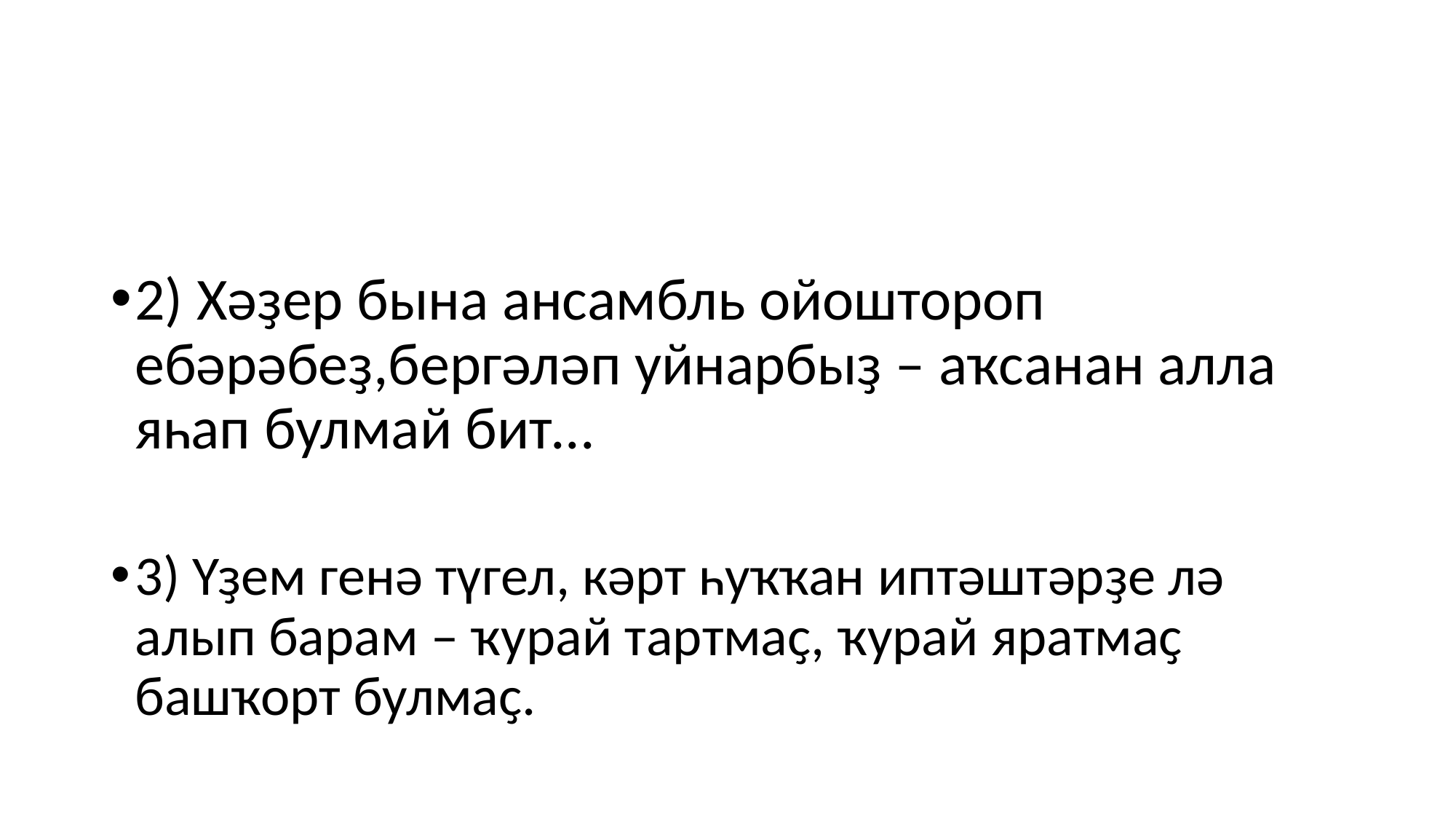

#

2) Хәҙер бына ансамбль ойоштороп ебәрәбеҙ,бергәләп уйнарбыҙ – аҡсанан алла яһап булмай бит...

3) Үҙем генә түгел, кәрт һуҡҡан иптәштәрҙе лә алып барам – ҡурай тартмаҫ, ҡурай яратмаҫ башҡорт булмаҫ.